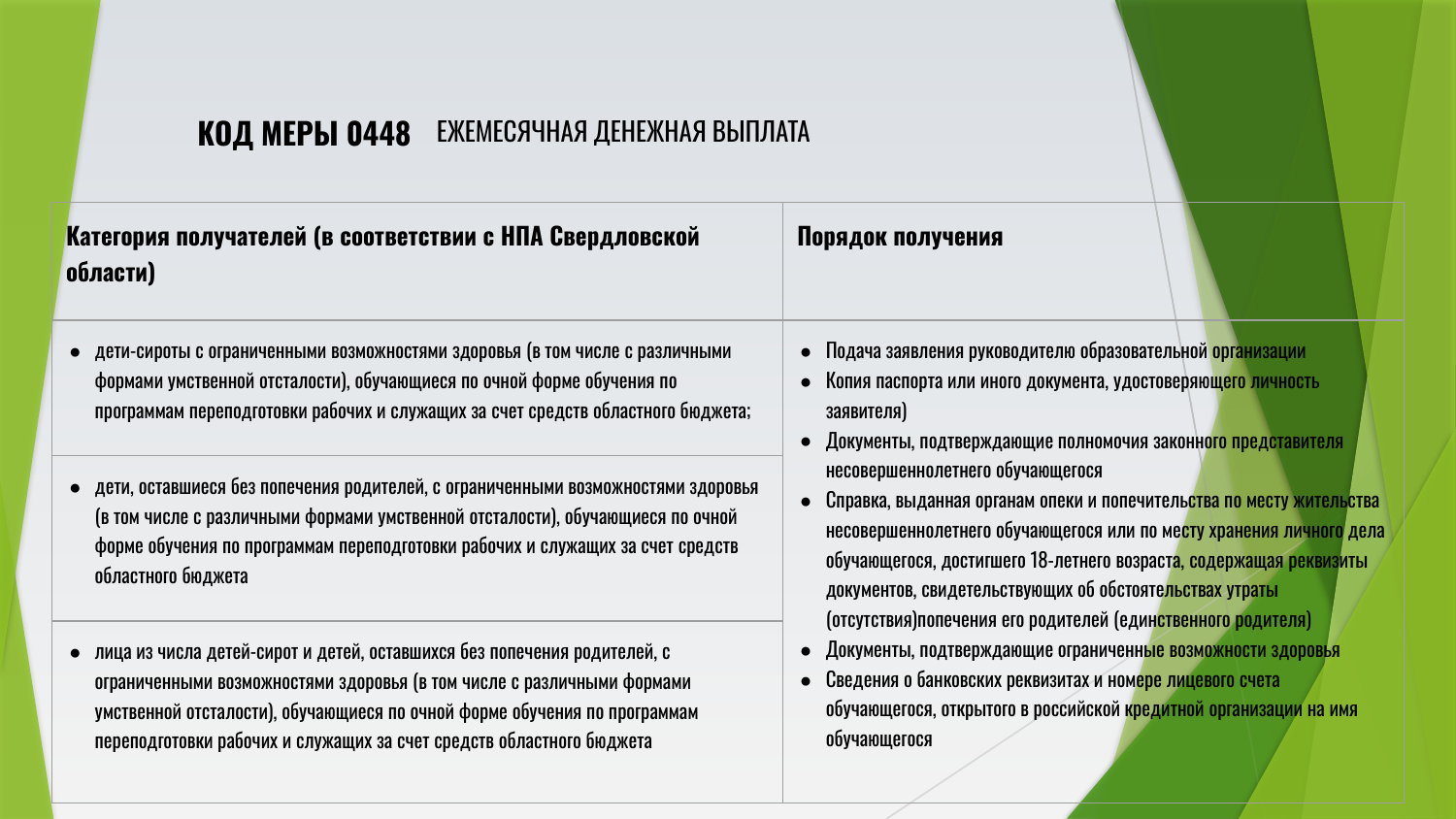

КОД МЕРЫ 0448
Ежемесячная денежная выплата
| Категория получателей (в соответствии с НПА Свердловской области) | Порядок получения |
| --- | --- |
| дети-сироты с ограниченными возможностями здоровья (в том числе с различными формами умственной отсталости), обучающиеся по очной форме обучения по программам переподготовки рабочих и служащих за счет средств областного бюджета; | Подача заявления руководителю образовательной организации Копия паспорта или иного документа, удостоверяющего личность заявителя) Документы, подтверждающие полномочия законного представителя несовершеннолетнего обучающегося Справка, выданная органам опеки и попечительства по месту жительства несовершеннолетнего обучающегося или по месту хранения личного дела обучающегося, достигшего 18-летнего возраста, содержащая реквизиты документов, свидетельствующих об обстоятельствах утраты (отсутствия)попечения его родителей (единственного родителя) Документы, подтверждающие ограниченные возможности здоровья Сведения о банковских реквизитах и номере лицевого счета обучающегося, открытого в российской кредитной организации на имя обучающегося |
| дети, оставшиеся без попечения родителей, с ограниченными возможностями здоровья (в том числе с различными формами умственной отсталости), обучающиеся по очной форме обучения по программам переподготовки рабочих и служащих за счет средств областного бюджета |  |
| лица из числа детей-сирот и детей, оставшихся без попечения родителей, с ограниченными возможностями здоровья (в том числе с различными формами умственной отсталости), обучающиеся по очной форме обучения по программам переподготовки рабочих и служащих за счет средств областного бюджета |  |